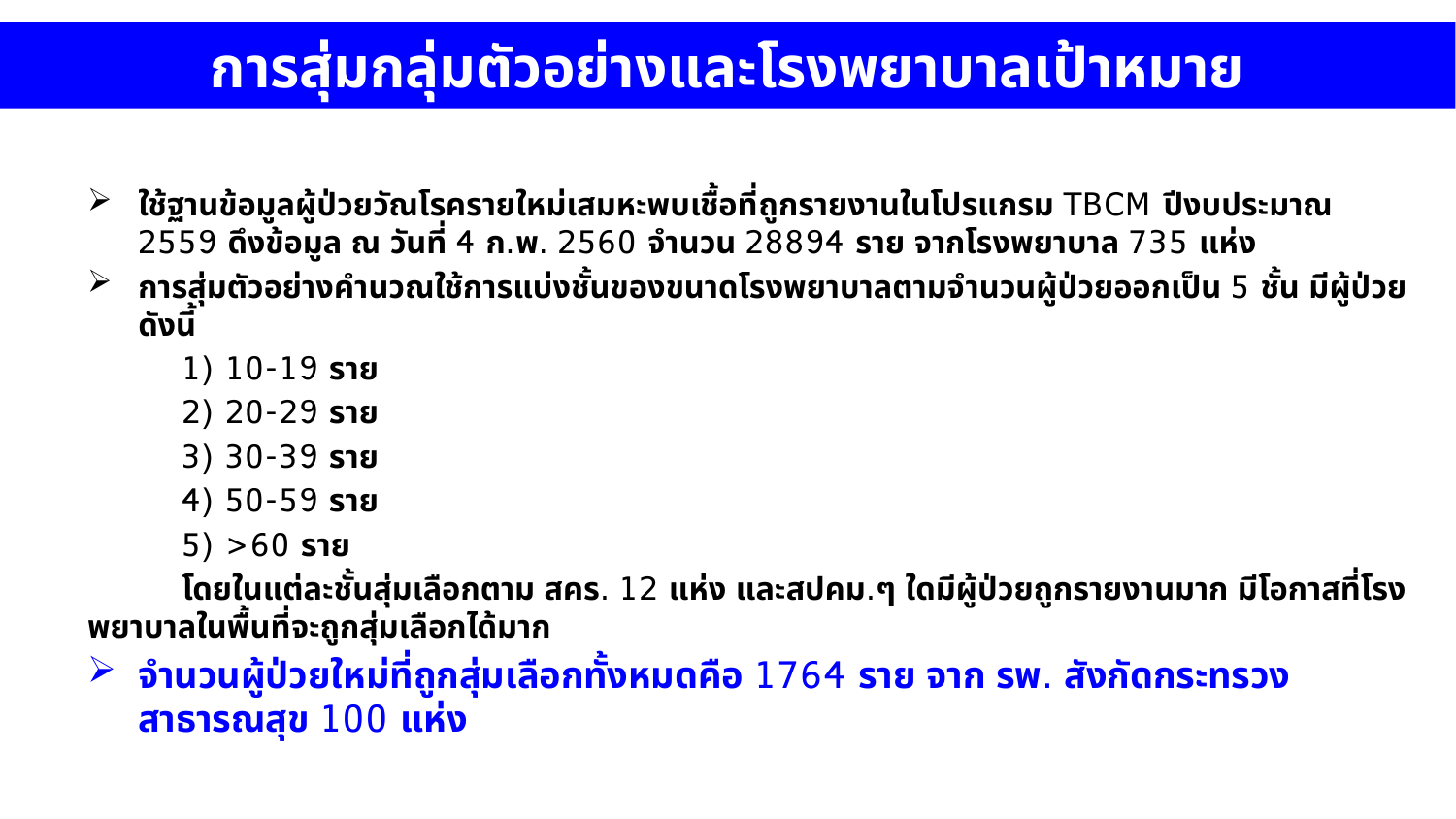

# การสุ่มกลุ่มตัวอย่างและโรงพยาบาลเป้าหมาย
ใช้ฐานข้อมูลผู้ป่วยวัณโรครายใหม่เสมหะพบเชื้อที่ถูกรายงานในโปรแกรม TBCM ปีงบประมาณ 2559 ดึงข้อมูล ณ วันที่ 4 ก.พ. 2560 จำนวน 28894 ราย จากโรงพยาบาล 735 แห่ง
การสุ่มตัวอย่างคำนวณใช้การแบ่งชั้นของขนาดโรงพยาบาลตามจำนวนผู้ป่วยออกเป็น 5 ชั้น มีผู้ป่วยดังนี้
	1) 10-19 ราย
	2) 20-29 ราย
	3) 30-39 ราย
	4) 50-59 ราย
	5) >60 ราย
	โดยในแต่ละชั้นสุ่มเลือกตาม สคร. 12 แห่ง และสปคม.ๆ ใดมีผู้ป่วยถูกรายงานมาก มีโอกาสที่โรงพยาบาลในพื้นที่จะถูกสุ่มเลือกได้มาก
จำนวนผู้ป่วยใหม่ที่ถูกสุ่มเลือกทั้งหมดคือ 1764 ราย จาก รพ. สังกัดกระทรวงสาธารณสุข 100 แห่ง